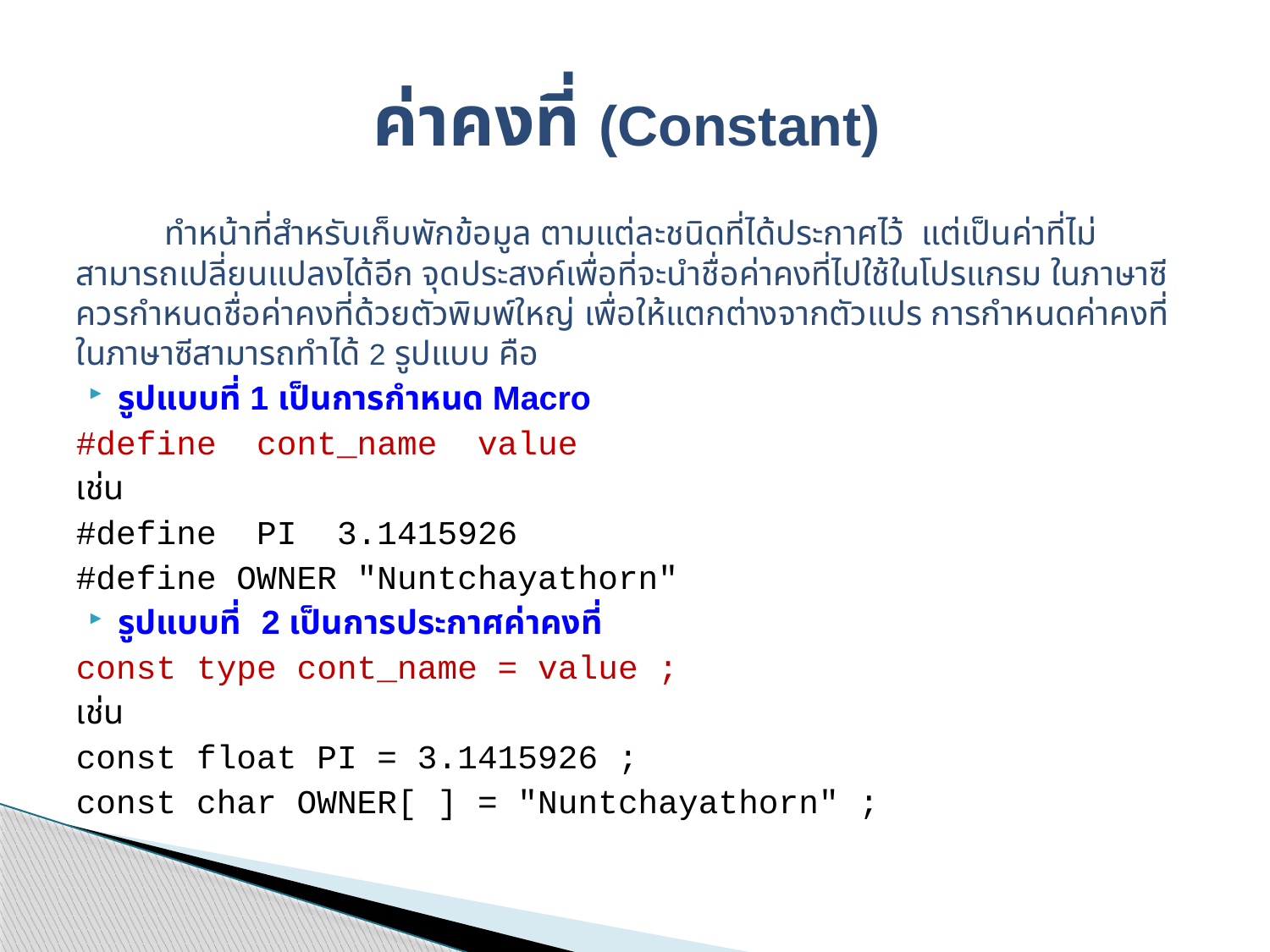

# ค่าคงที่ (Constant)
	ทำหน้าที่สำหรับเก็บพักข้อมูล ตามแต่ละชนิดที่ได้ประกาศไว้  แต่เป็นค่าที่ไม่สามารถเปลี่ยนแปลงได้อีก จุดประสงค์เพื่อที่จะนำชื่อค่าคงที่ไปใช้ในโปรแกรม ในภาษาซี ควรกำหนดชื่อค่าคงที่ด้วยตัวพิมพ์ใหญ่ เพื่อให้แตกต่างจากตัวแปร การกำหนดค่าคงที่ ในภาษาซีสามารถทำได้ 2 รูปแบบ คือ
รูปแบบที่ 1 เป็นการกำหนด Macro
#define  cont_name  value
เช่น
#define  PI  3.1415926
#define OWNER "Nuntchayathorn"
รูปแบบที่ 2 เป็นการประกาศค่าคงที่
const type cont_name = value ;
เช่น
const float PI = 3.1415926 ;
const char OWNER[ ] = "Nuntchayathorn" ;